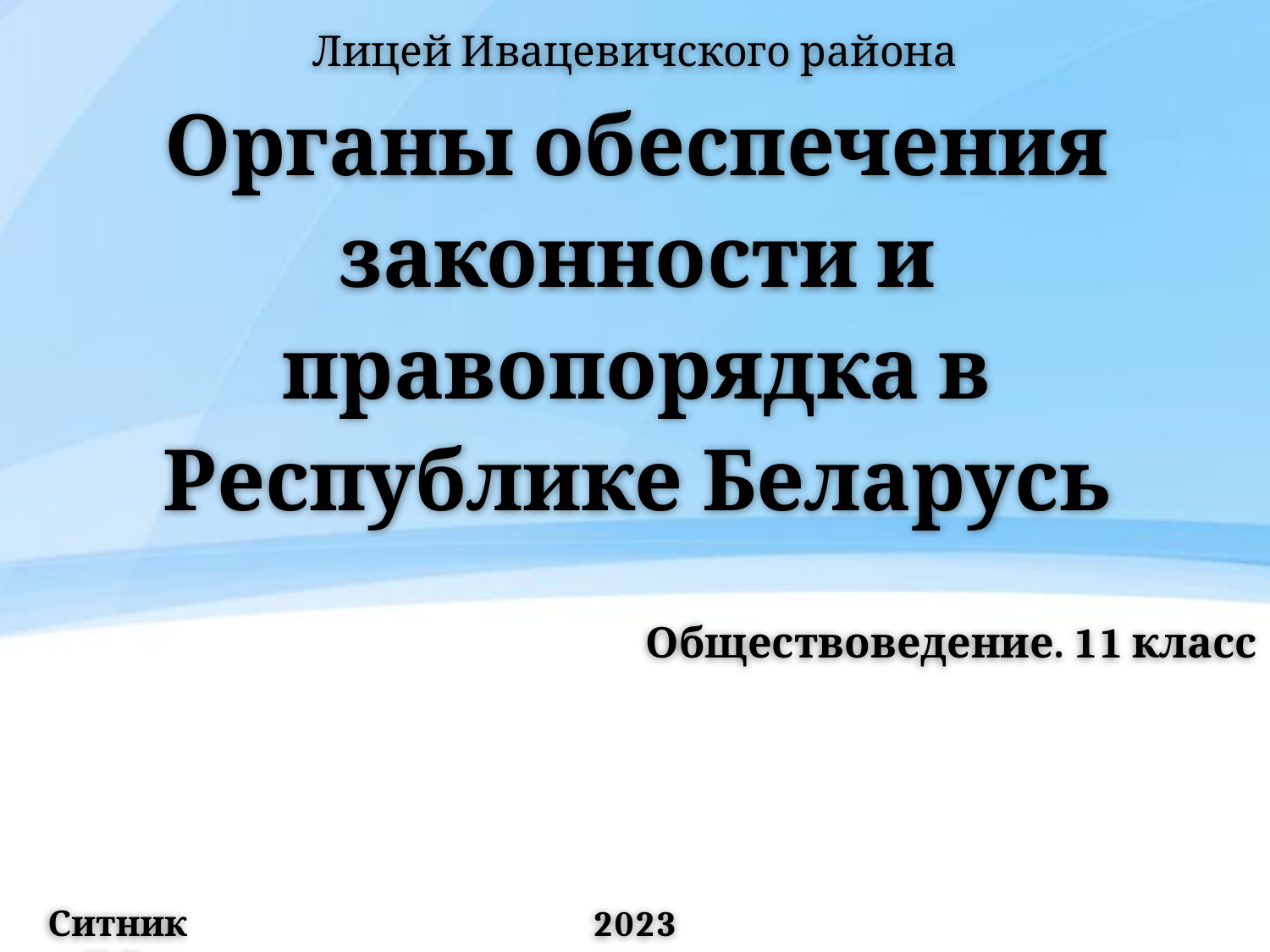

Лицей Ивацевичского района
# Органы обеспечения законности и правопорядка в Республике Беларусь
Обществоведение. 11 класс
Ситник П.В.
2023